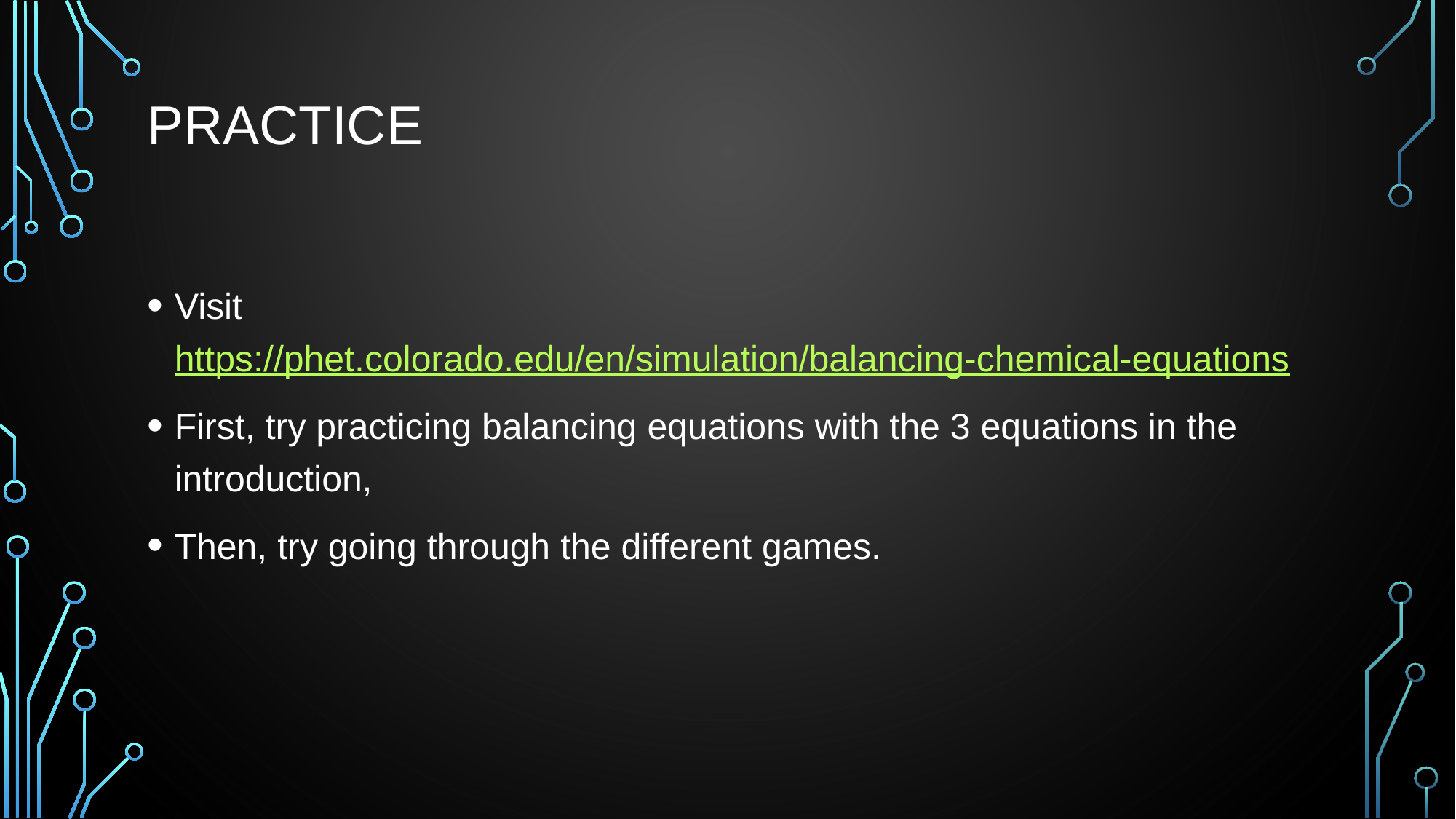

# Practice
Visit https://phet.colorado.edu/en/simulation/balancing-chemical-equations
First, try practicing balancing equations with the 3 equations in the introduction,
Then, try going through the different games.